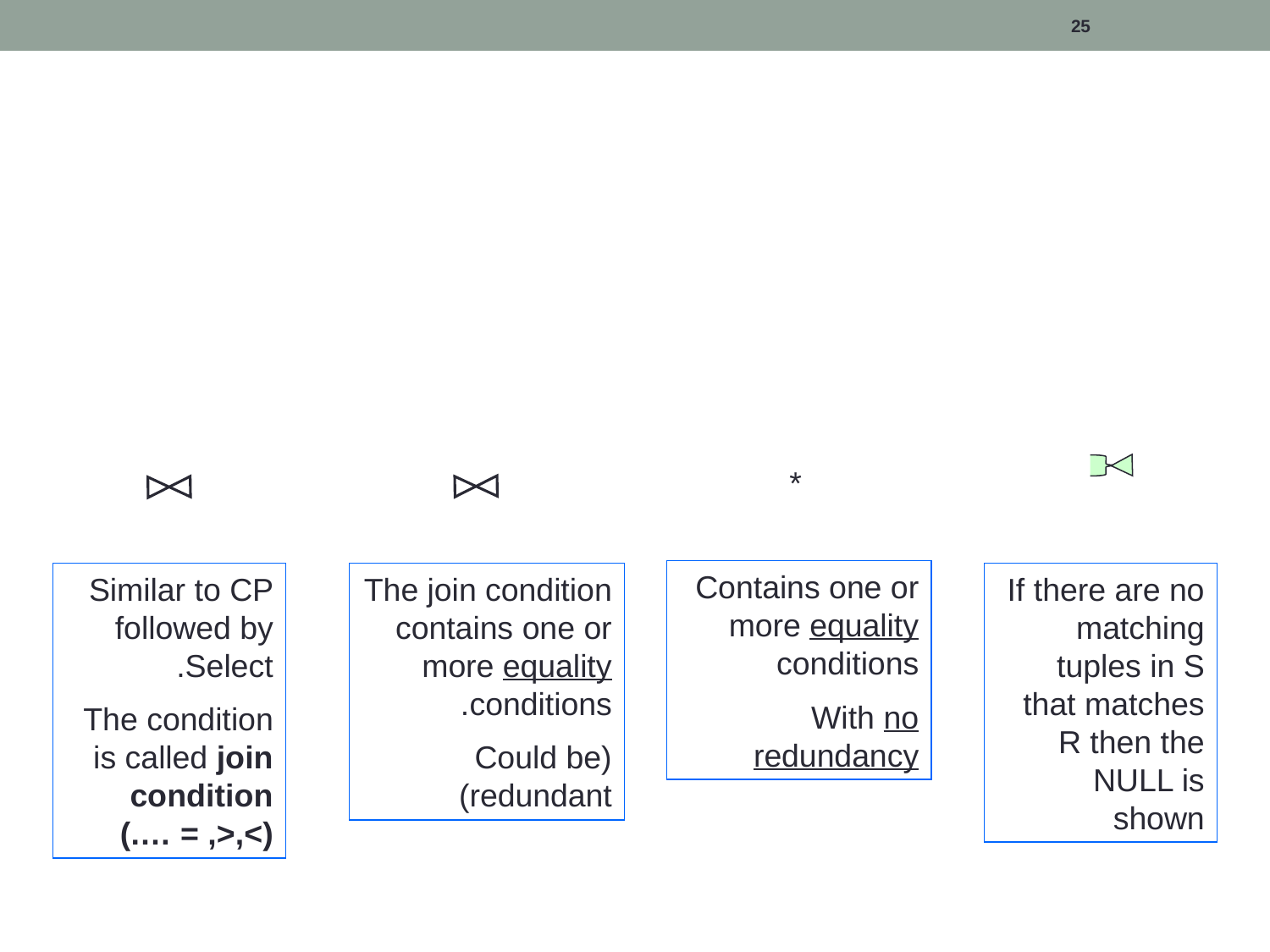

25
JOIN
THETA JOIN

EQUIJOIN
(INNER JOIN)

NATURAL JOIN

OUTER JOIN

*

Contains one or more equality conditions
With no redundancy
Similar to CP followed by Select.
The condition is called join condition (>,<, = ….)
The join condition contains one or more equality conditions.
(Could be redundant)
If there are no matching tuples in S that matches R then the NULL is shown